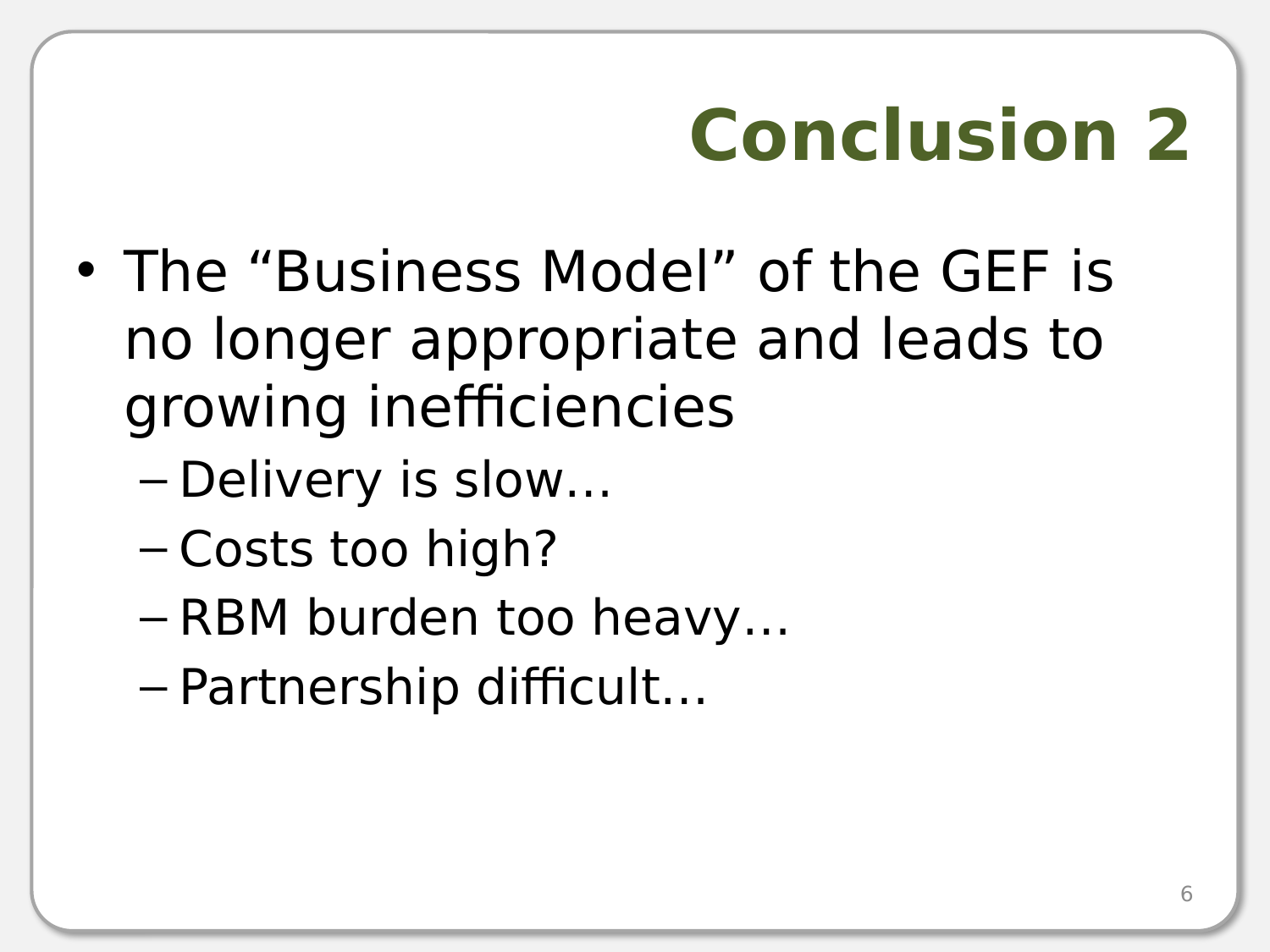

# Conclusion 2
The “Business Model” of the GEF is no longer appropriate and leads to growing inefficiencies
Delivery is slow…
Costs too high?
RBM burden too heavy…
Partnership difficult…

6